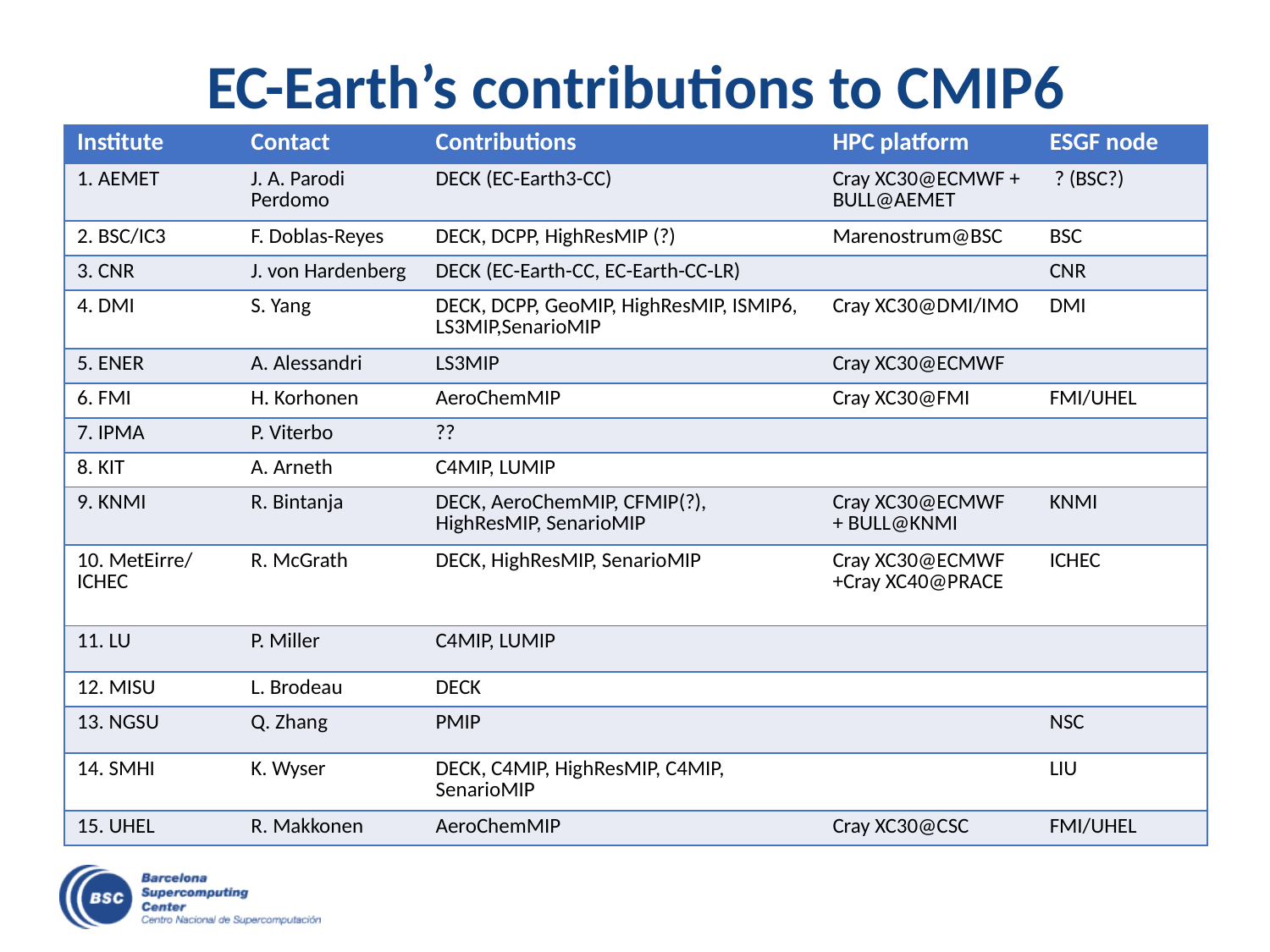

# EC-Earth’s contributions to CMIP6
| Institute | Contact | Contributions | HPC platform | ESGF node |
| --- | --- | --- | --- | --- |
| 1. AEMET | J. A. Parodi Perdomo | DECK (EC-Earth3-CC) | Cray XC30@ECMWF + BULL@AEMET | ? (BSC?) |
| 2. BSC/IC3 | F. Doblas-Reyes | DECK, DCPP, HighResMIP (?) | Marenostrum@BSC | BSC |
| 3. CNR | J. von Hardenberg | DECK (EC-Earth-CC, EC-Earth-CC-LR) |  | CNR |
| 4. DMI | S. Yang | DECK, DCPP, GeoMIP, HighResMIP, ISMIP6, LS3MIP,SenarioMIP | Cray XC30@DMI/IMO | DMI |
| 5. ENER | A. Alessandri | LS3MIP | Cray XC30@ECMWF |  |
| 6. FMI | H. Korhonen | AeroChemMIP | Cray XC30@FMI | FMI/UHEL |
| 7. IPMA | P. Viterbo | ?? |  |  |
| 8. KIT | A. Arneth | C4MIP, LUMIP |  |  |
| 9. KNMI | R. Bintanja | DECK, AeroChemMIP, CFMIP(?), HighResMIP, SenarioMIP | Cray XC30@ECMWF + BULL@KNMI | KNMI |
| 10. MetEirre/ ICHEC | R. McGrath | DECK, HighResMIP, SenarioMIP | Cray XC30@ECMWF +Cray XC40@PRACE | ICHEC |
| 11. LU | P. Miller | C4MIP, LUMIP |  |  |
| 12. MISU | L. Brodeau | DECK |  |  |
| 13. NGSU | Q. Zhang | PMIP |  | NSC |
| 14. SMHI | K. Wyser | DECK, C4MIP, HighResMIP, C4MIP, SenarioMIP |  | LIU |
| 15. UHEL | R. Makkonen | AeroChemMIP | Cray XC30@CSC | FMI/UHEL |